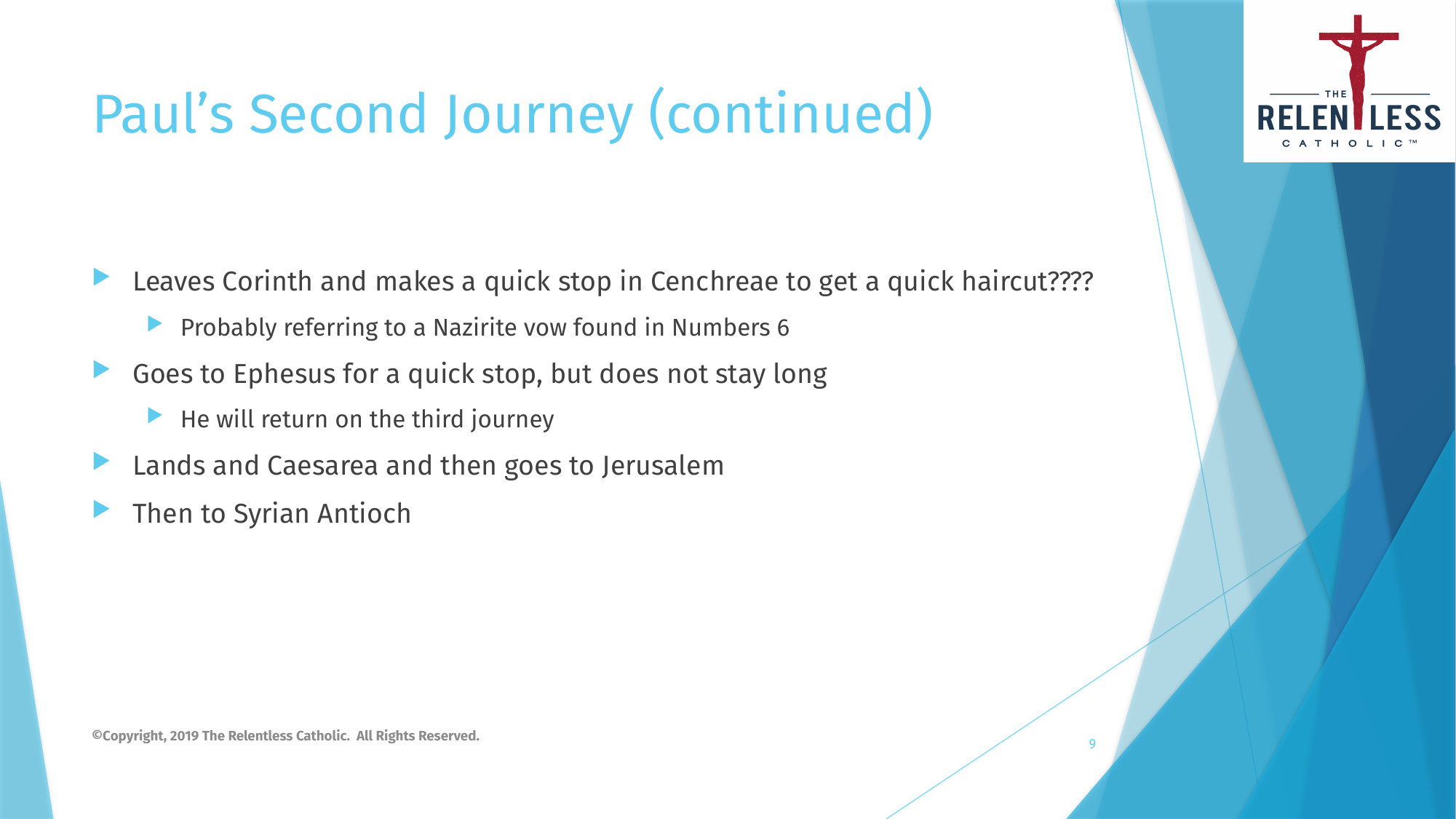

# Paul’s Second Journey (continued)
Leaves Corinth and makes a quick stop in Cenchreae to get a quick haircut????
Probably referring to a Nazirite vow found in Numbers 6
Goes to Ephesus for a quick stop, but does not stay long
He will return on the third journey
Lands and Caesarea and then goes to Jerusalem
Then to Syrian Antioch
©Copyright, 2019 The Relentless Catholic.  All Rights Reserved.

9